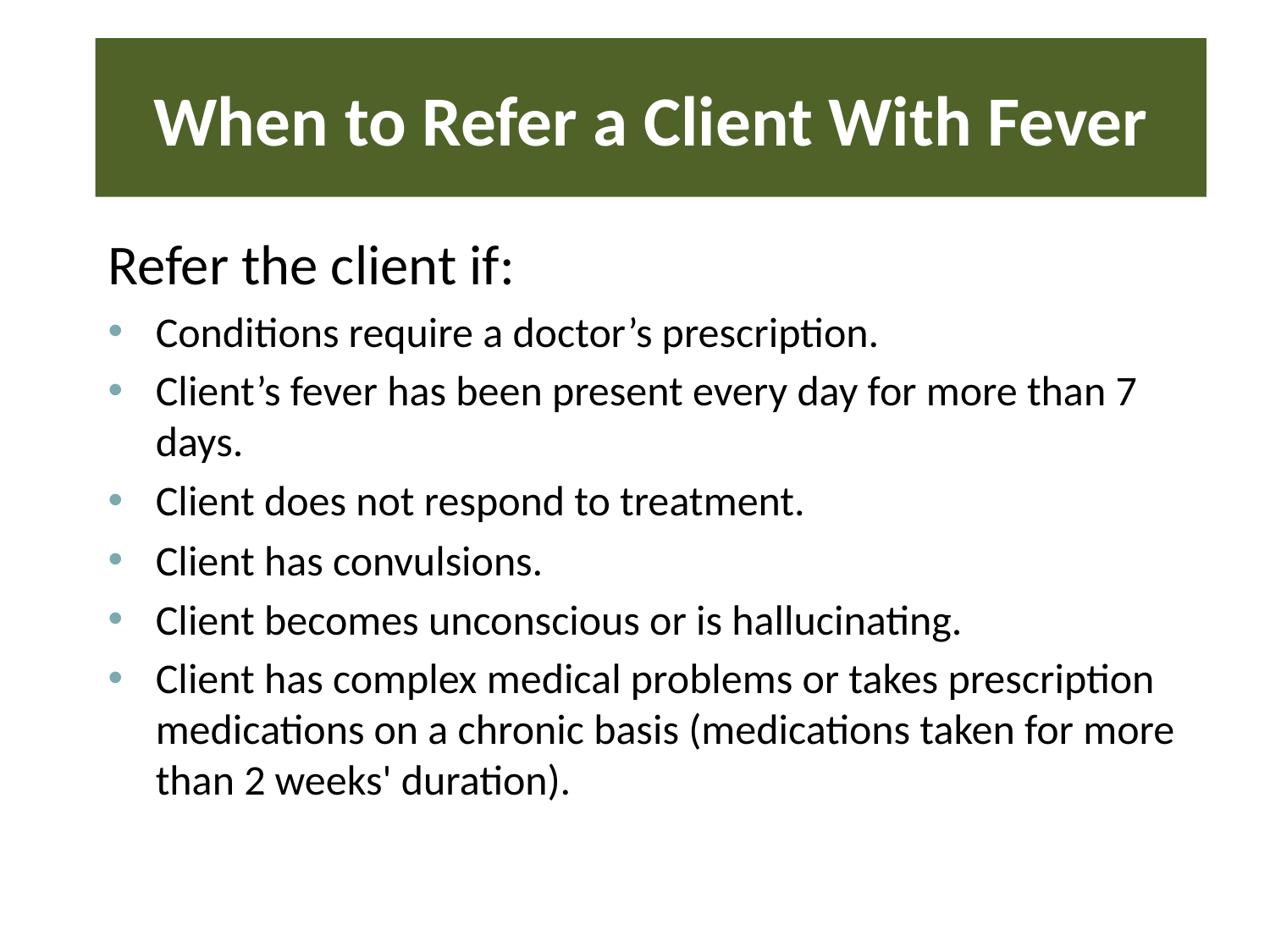

# When to Refer a Client With Fever
Refer the client if:
Conditions require a doctor’s prescription.
Client’s fever has been present every day for more than 7 days.
Client does not respond to treatment.
Client has convulsions.
Client becomes unconscious or is hallucinating.
Client has complex medical problems or takes prescription medications on a chronic basis (medications taken for more than 2 weeks' duration).